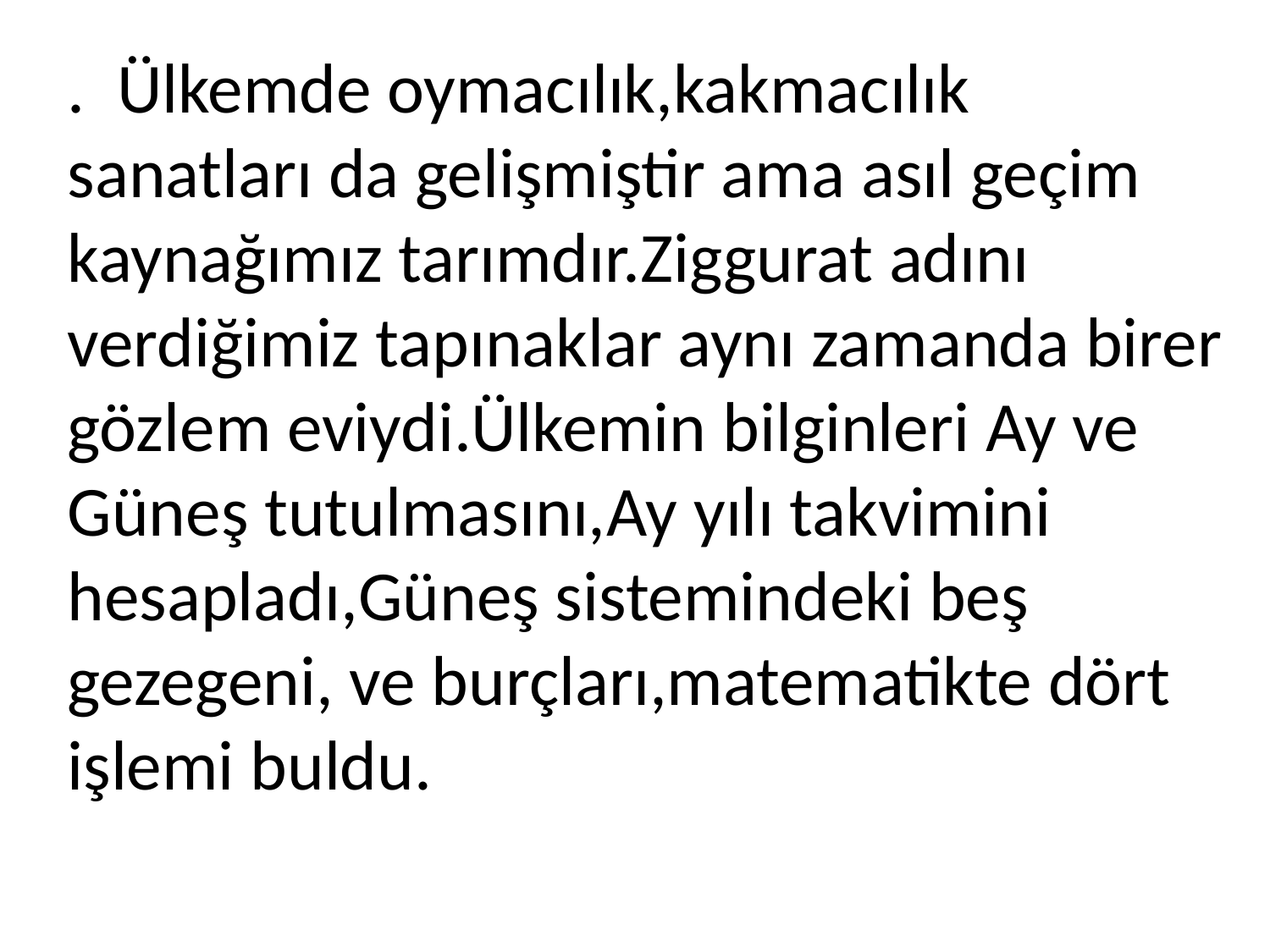

.  Ülkemde oymacılık,kakmacılık sanatları da gelişmiştir ama asıl geçim kaynağımız tarımdır.Ziggurat adını verdiğimiz tapınaklar aynı zamanda birer gözlem eviydi.Ülkemin bilginleri Ay ve Güneş tutulmasını,Ay yılı takvimini hesapladı,Güneş sistemindeki beş gezegeni, ve burçları,matematikte dört işlemi buldu.